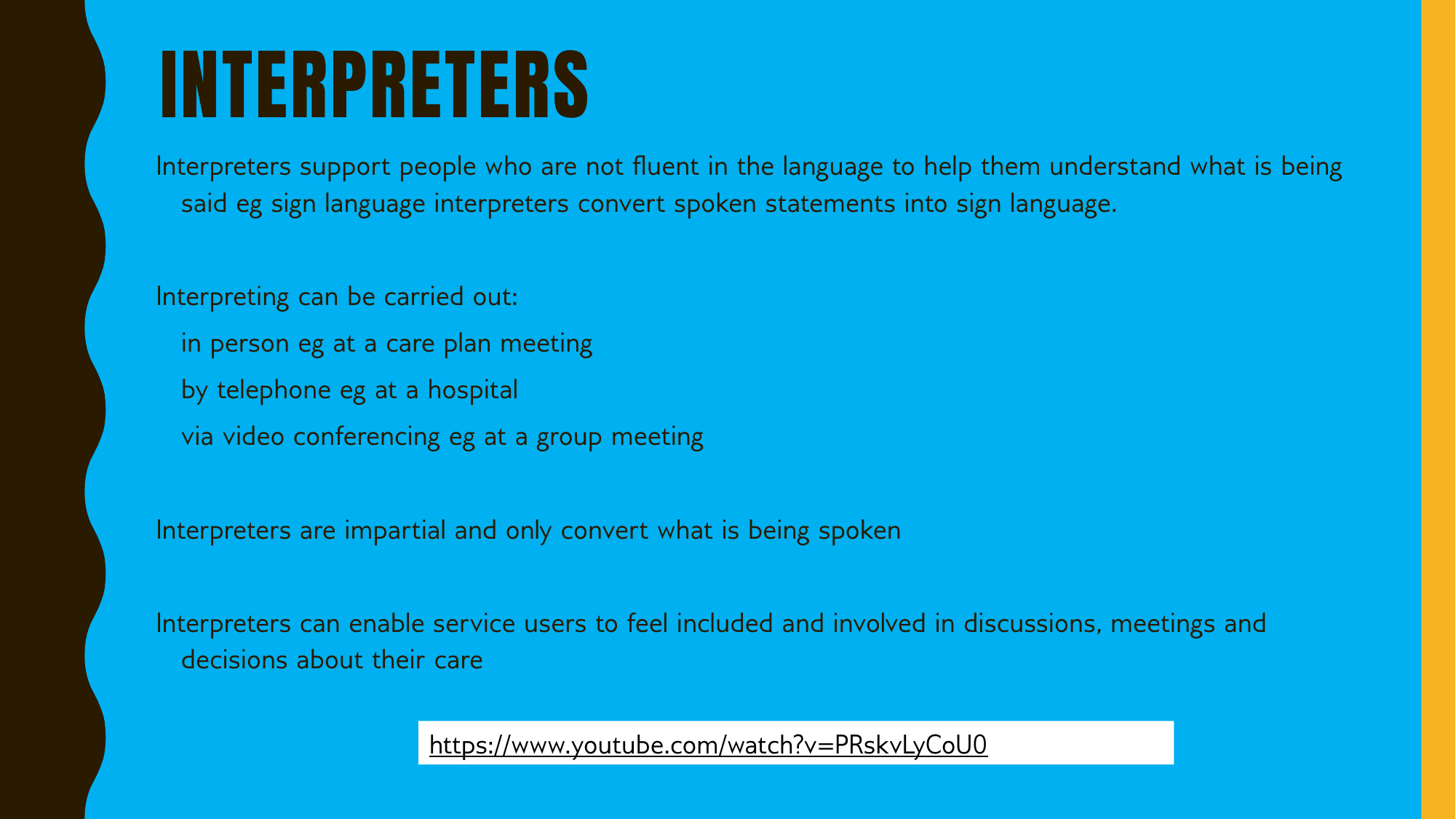

# Interpreters
Interpreters support people who are not fluent in the language to help them understand what is being said eg sign language interpreters convert spoken statements into sign language.

Interpreting can be carried out:
		in person eg at a care plan meeting
		by telephone eg at a hospital
		via video conferencing eg at a group meeting

Interpreters are impartial and only convert what is being spoken

Interpreters can enable service users to feel included and involved in discussions, meetings and decisions about their care

https://www.youtube.com/watch?v=PRskvLyCoU0